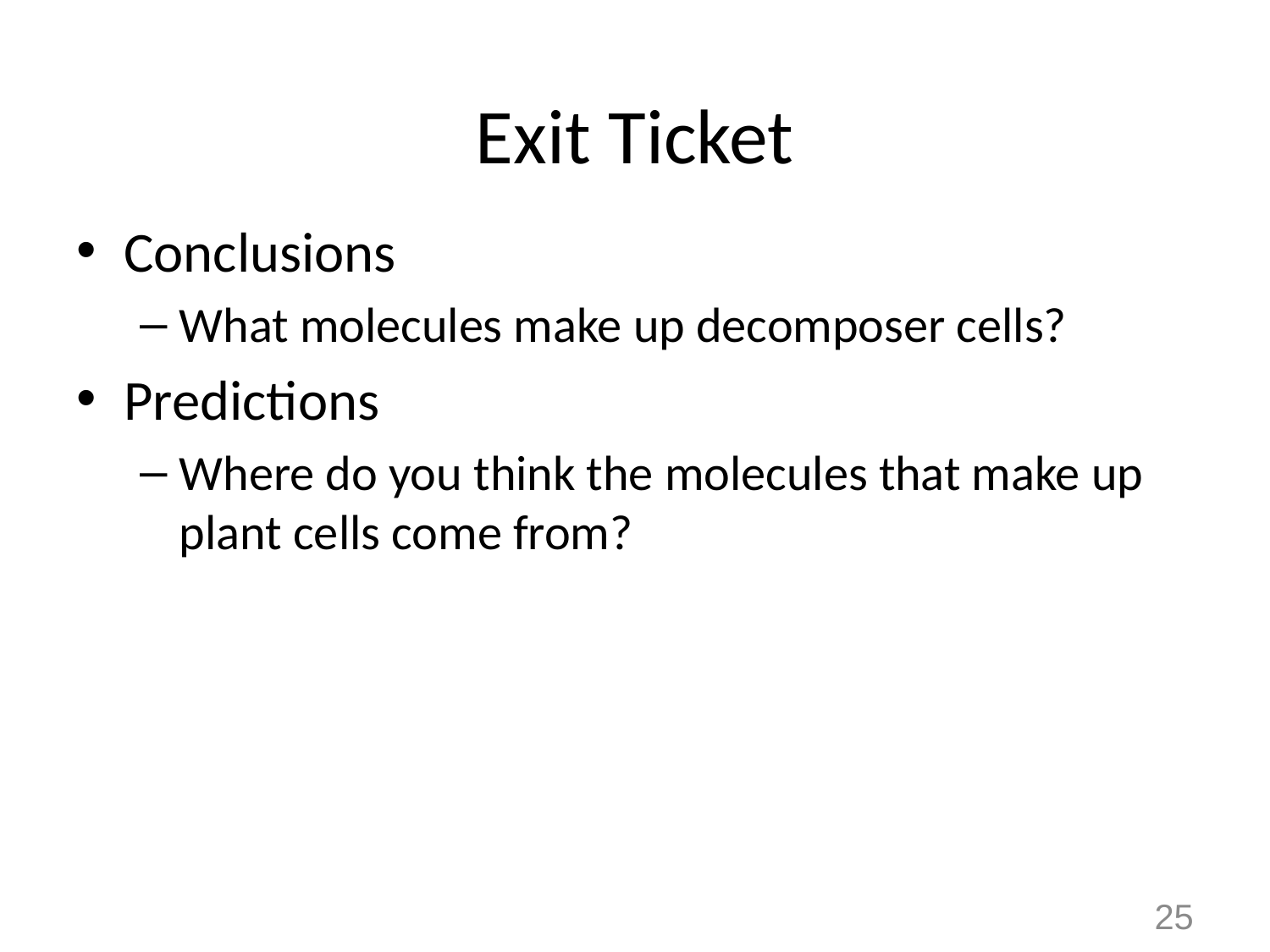

# Exit Ticket
Conclusions
What molecules make up decomposer cells?
Predictions
Where do you think the molecules that make up plant cells come from?
25